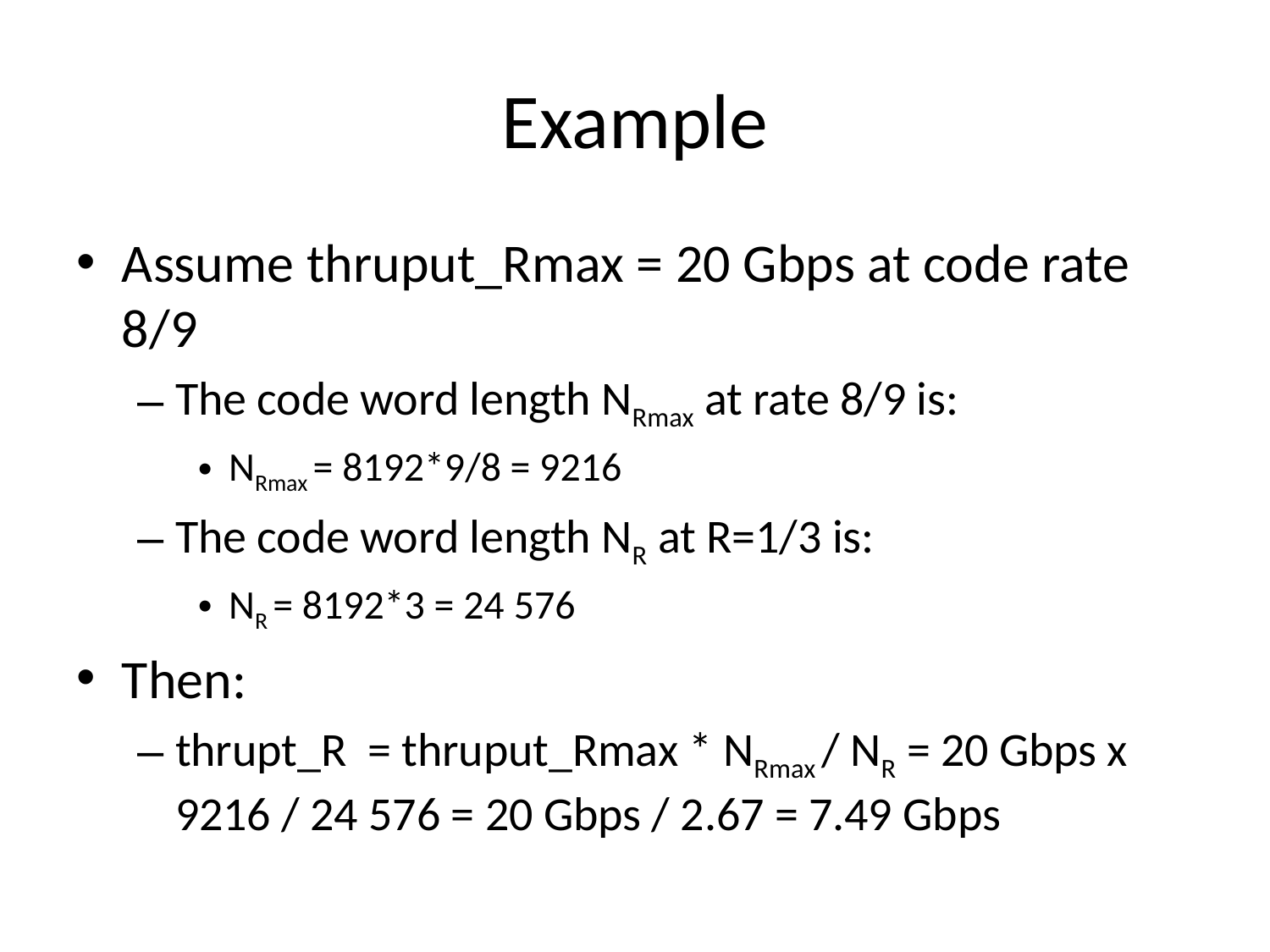

# Example
Assume thruput_Rmax = 20 Gbps at code rate 8/9
The code word length NRmax at rate 8/9 is:
NRmax = 8192*9/8 = 9216
The code word length NR at R=1/3 is:
NR = 8192*3 = 24 576
Then:
thrupt_R  = thruput_Rmax * NRmax / NR = 20 Gbps x 9216 / 24 576 = 20 Gbps / 2.67 = 7.49 Gbps